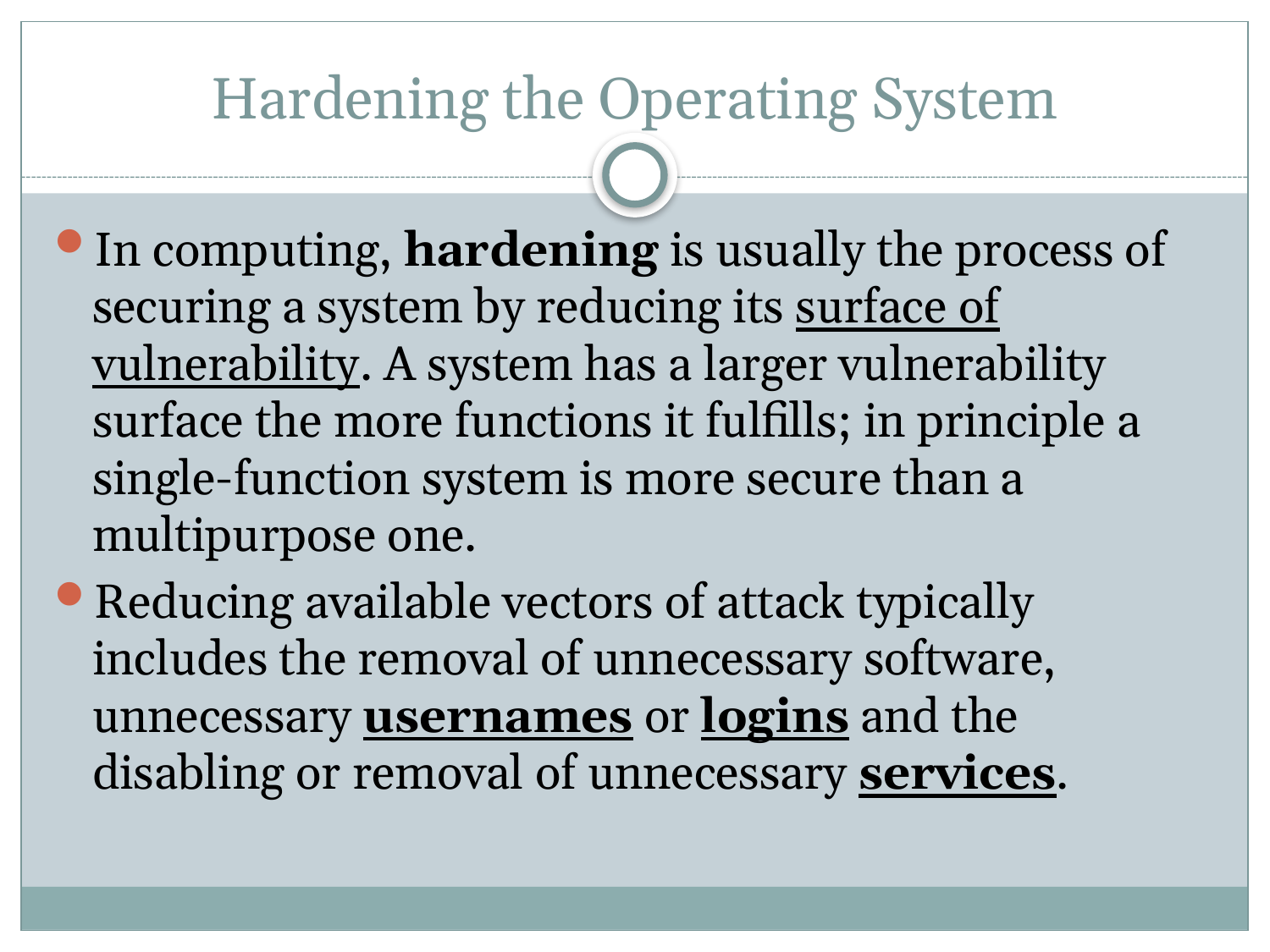

# Hardening the Operating System
In computing, hardening is usually the process of securing a system by reducing its surface of vulnerability. A system has a larger vulnerability surface the more functions it fulfills; in principle a single-function system is more secure than a multipurpose one.
Reducing available vectors of attack typically includes the removal of unnecessary software, unnecessary usernames or logins and the disabling or removal of unnecessary services.